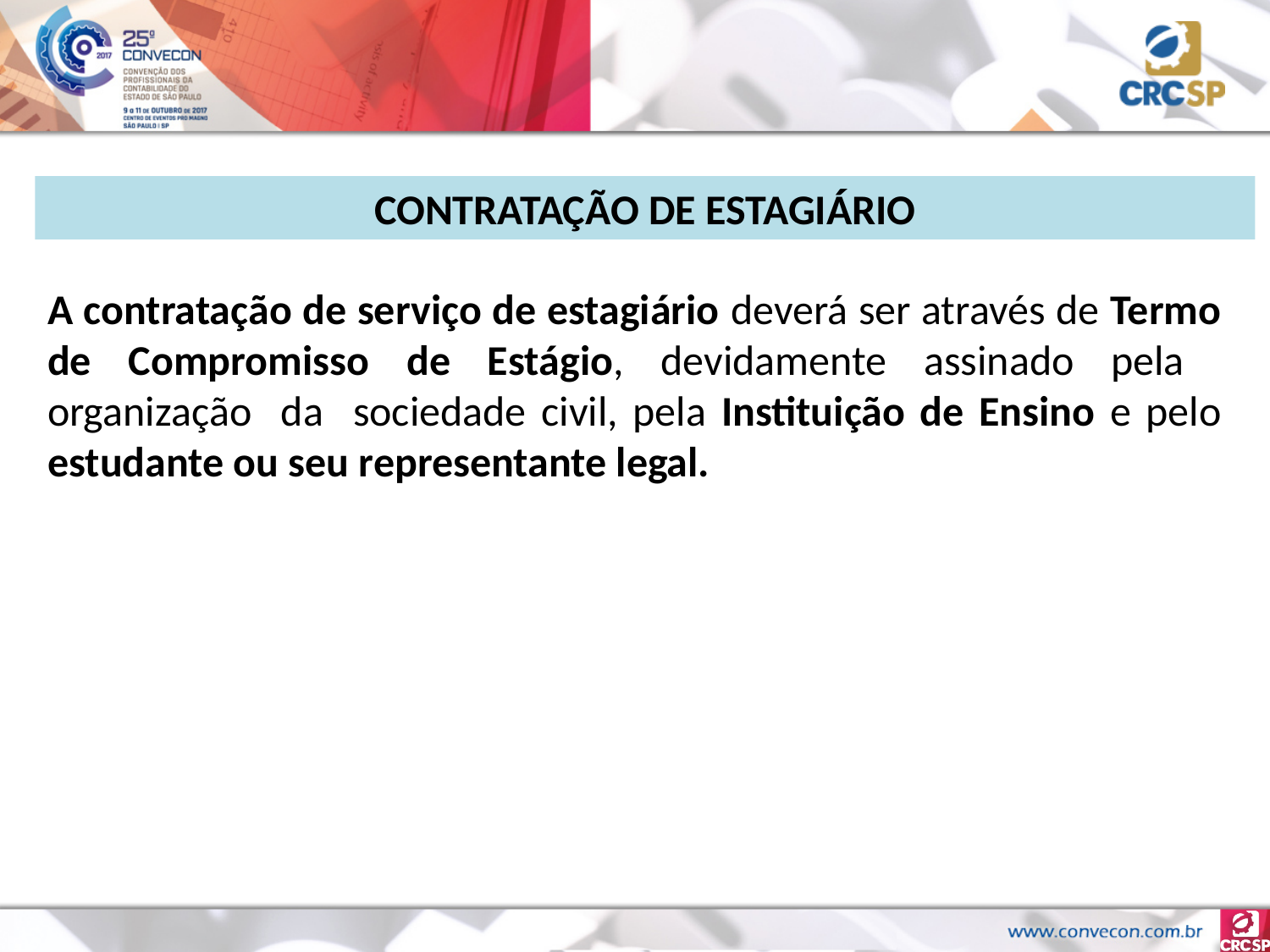

CONTRATAÇÃO DE ESTAGIÁRIO

A contratação de serviço de estagiário deverá ser através de Termo de Compromisso de Estágio, devidamente assinado pela  organização  da  sociedade civil, pela Instituição de Ensino e pelo estudante ou seu representante legal.